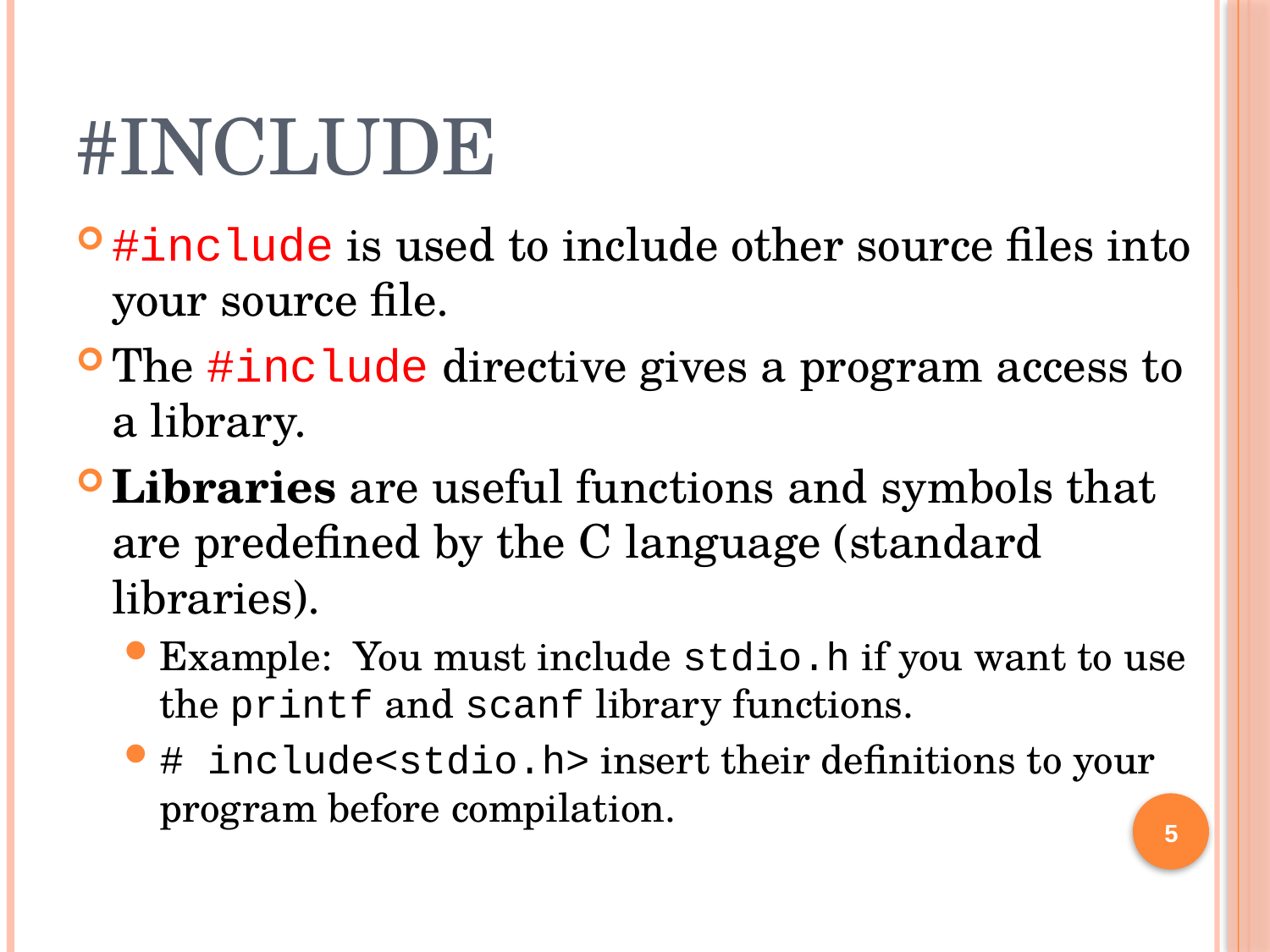

# #include
#include is used to include other source files into your source file.
The #include directive gives a program access to a library.
Libraries are useful functions and symbols that are predefined by the C language (standard libraries).
Example:  You must include stdio.h if you want to use the printf and scanf library functions.
# include<stdio.h> insert their definitions to your program before compilation.
5